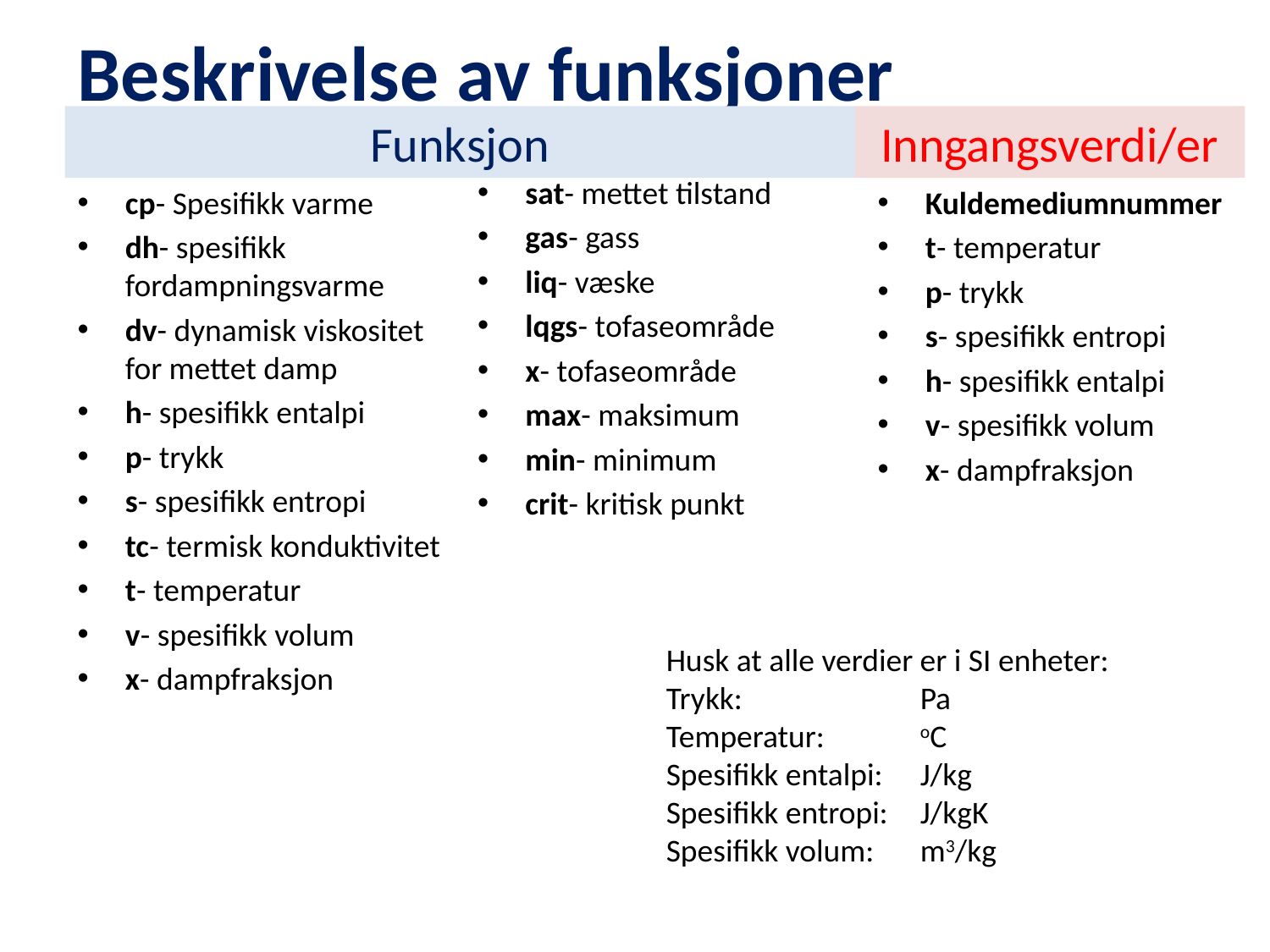

# Beskrivelse av funksjoner
Funksjon
Inngangsverdi/er
sat- mettet tilstand
gas- gass
liq- væske
lqgs- tofaseområde
x- tofaseområde
max- maksimum
min- minimum
crit- kritisk punkt

cp- Spesifikk varme
dh- spesifikk fordampningsvarme
dv- dynamisk viskositet for mettet damp
h- spesifikk entalpi
p- trykk
s- spesifikk entropi
tc- termisk konduktivitet
t- temperatur
v- spesifikk volum
x- dampfraksjon

Kuldemediumnummer
t- temperatur
p- trykk
s- spesifikk entropi
h- spesifikk entalpi
v- spesifikk volum
x- dampfraksjon
Husk at alle verdier er i SI enheter:
Trykk: 		Pa
Temperatur: 	oC
Spesifikk entalpi: 	J/kg
Spesifikk entropi: 	J/kgK
Spesifikk volum: 	m3/kg